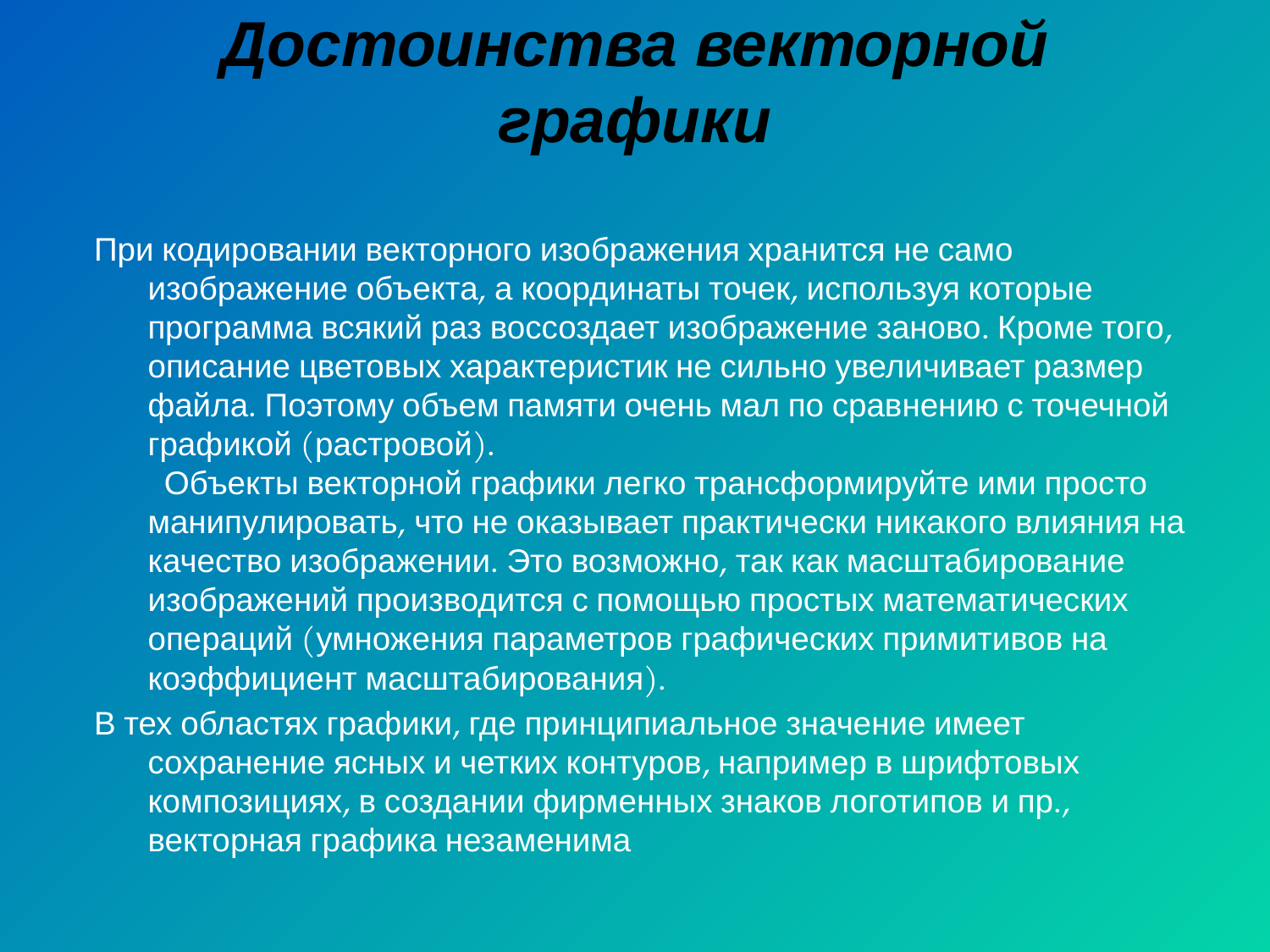

# Достоинства векторной графики
При кодировании векторного изображения хранится не само изображение объекта, а координаты точек, используя которые программа всякий раз воссоздает изображение заново. Кроме того, описание цветовых характеристик не сильно увеличивает размер файла. Поэтому объем памяти очень мал по сравнению с точечной графикой (растровой).
  Объекты векторной графики легко трансформируйте ими просто манипулировать, что не оказывает практически никакого влияния на качество изображении. Это возможно, так как масштабирование изображений производится с помощью простых математических операций (умножения параметров графических примитивов на коэффициент масштабирования).
В тех областях графики, где принципиальное значение имеет сохранение ясных и четких контуров, например в шрифтовых композициях, в создании фирменных знаков логотипов и пр., векторная графика незаменима